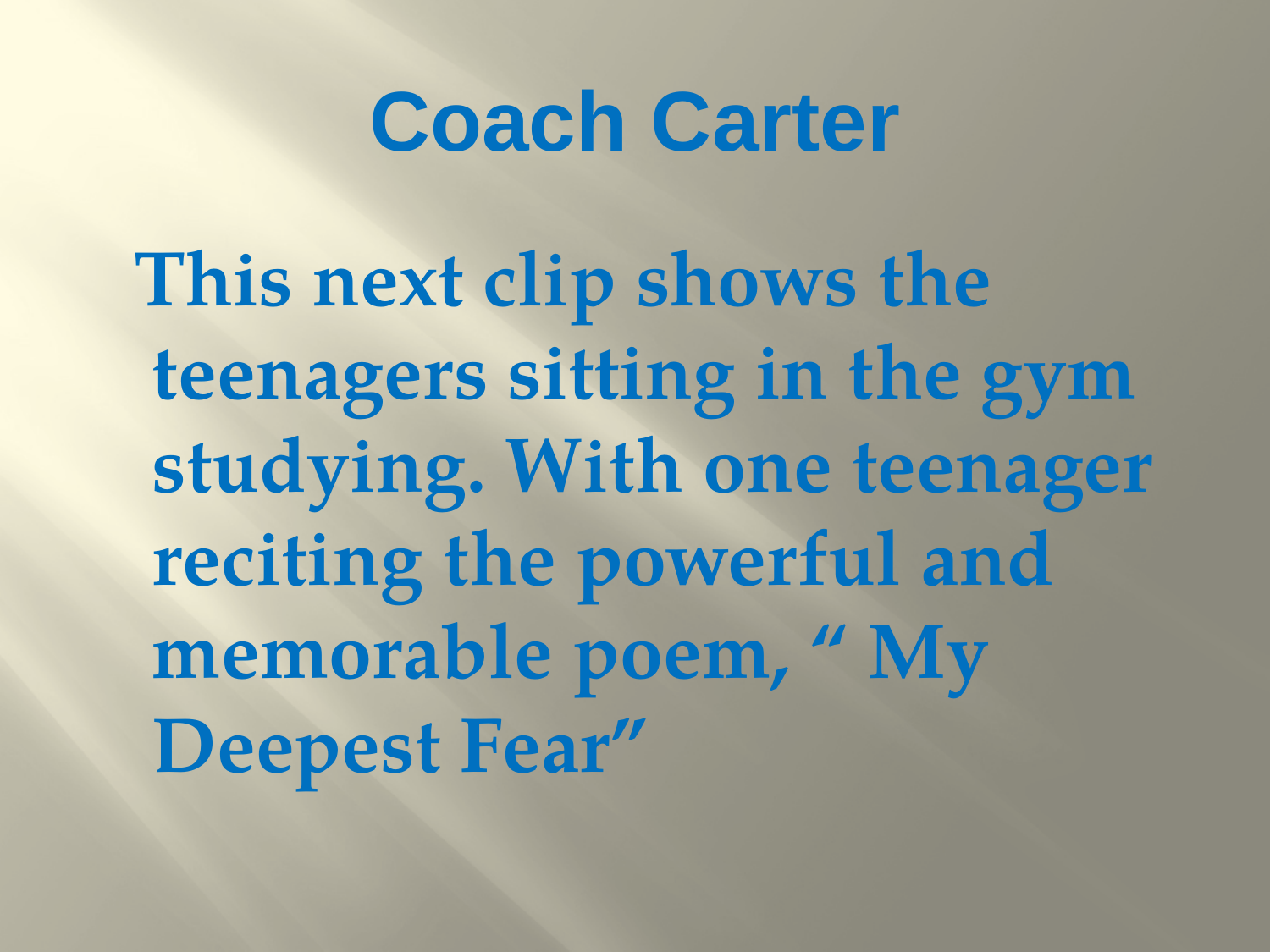

# Coach Carter
  This next clip shows the teenagers sitting in the gym studying. With one teenager reciting the powerful and memorable poem, “ My Deepest Fear”